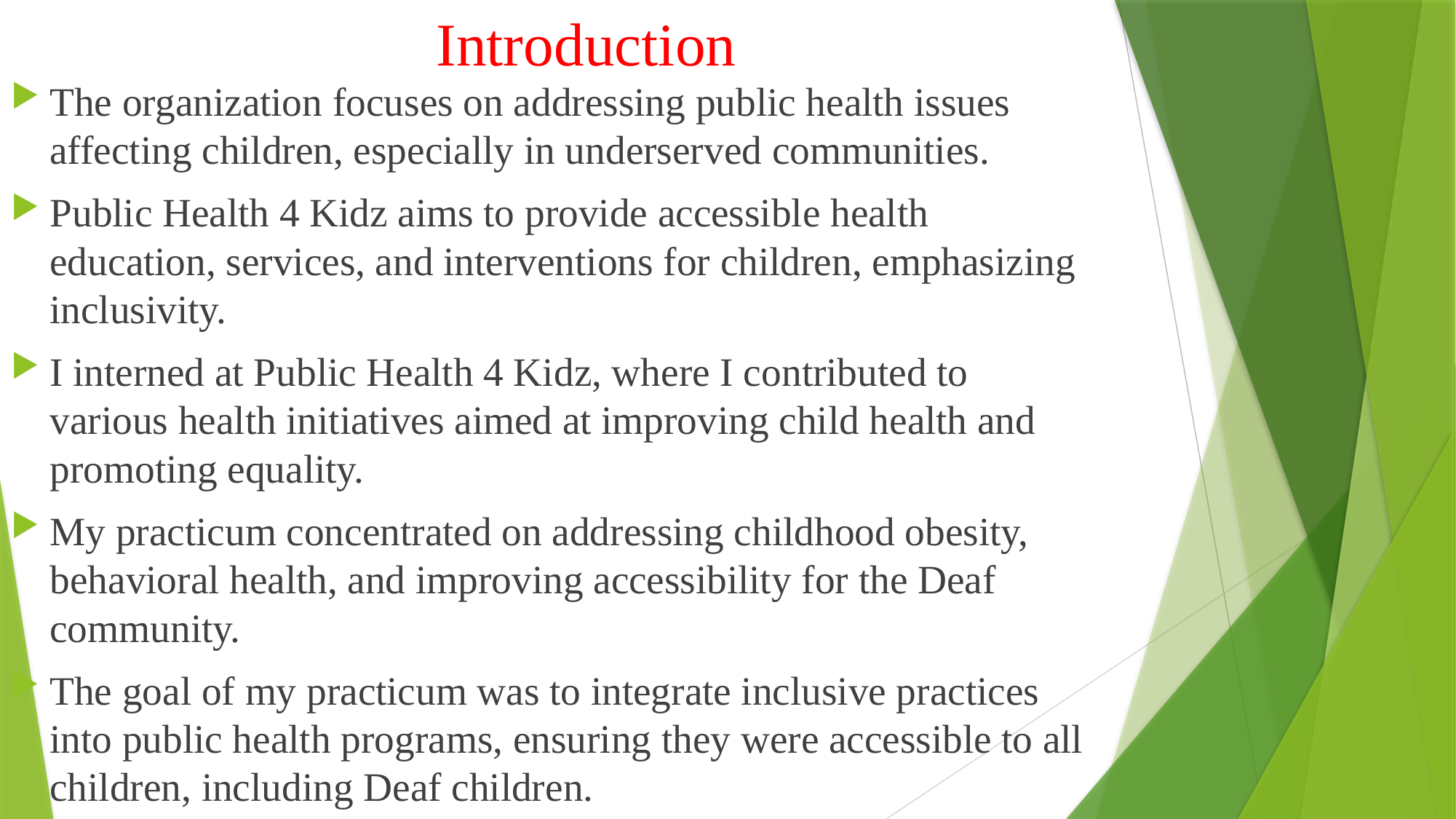

# Introduction
The organization focuses on addressing public health issues affecting children, especially in underserved communities.
Public Health 4 Kidz aims to provide accessible health education, services, and interventions for children, emphasizing inclusivity.
I interned at Public Health 4 Kidz, where I contributed to various health initiatives aimed at improving child health and promoting equality.
My practicum concentrated on addressing childhood obesity, behavioral health, and improving accessibility for the Deaf community.
The goal of my practicum was to integrate inclusive practices into public health programs, ensuring they were accessible to all children, including Deaf children.